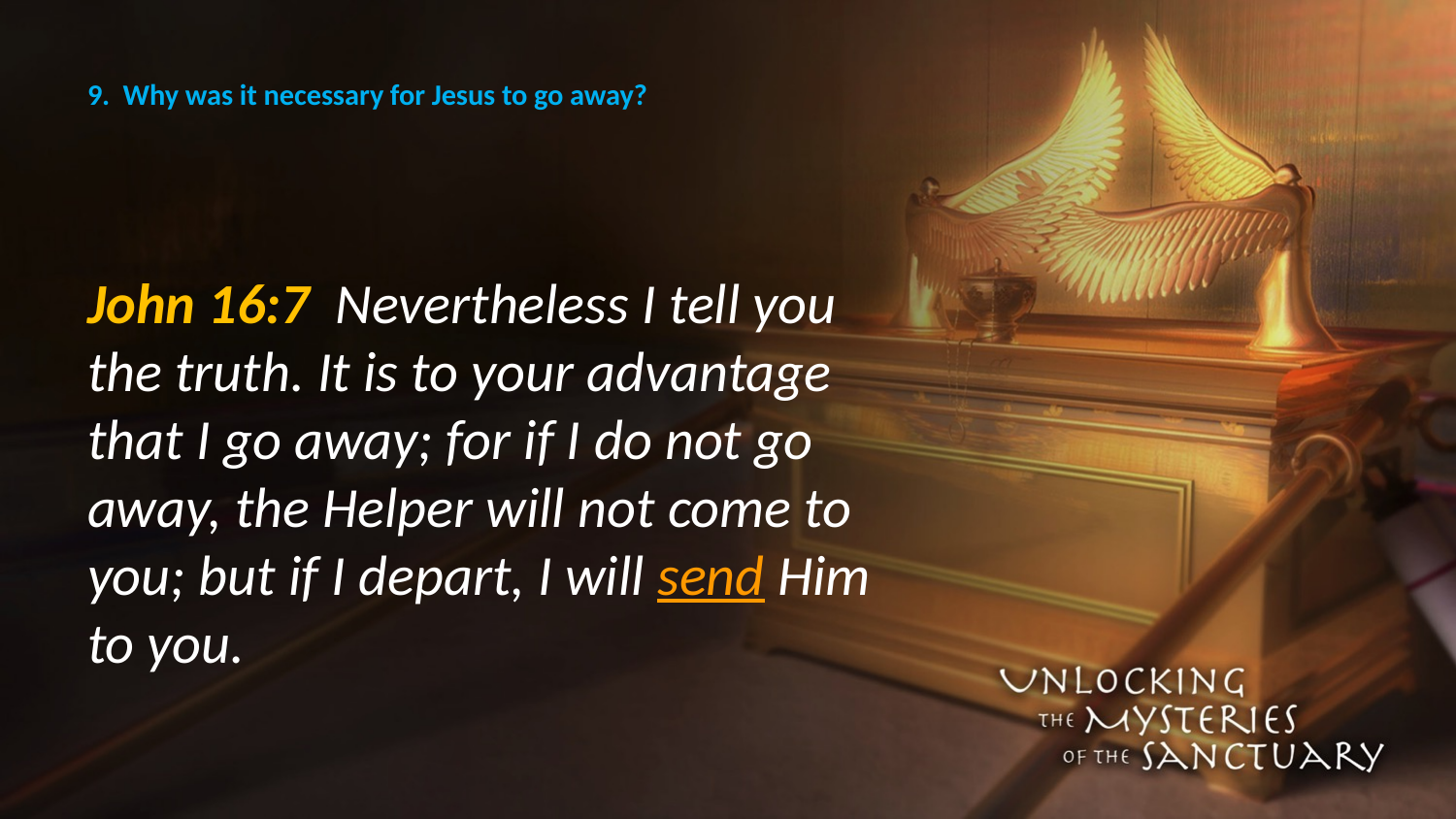

# 9.  Why was it necessary for Jesus to go away?

John 16:7  Nevertheless I tell you the truth. It is to your advantage that I go away; for if I do not go away, the Helper will not come to you; but if I depart, I will send Him to you.